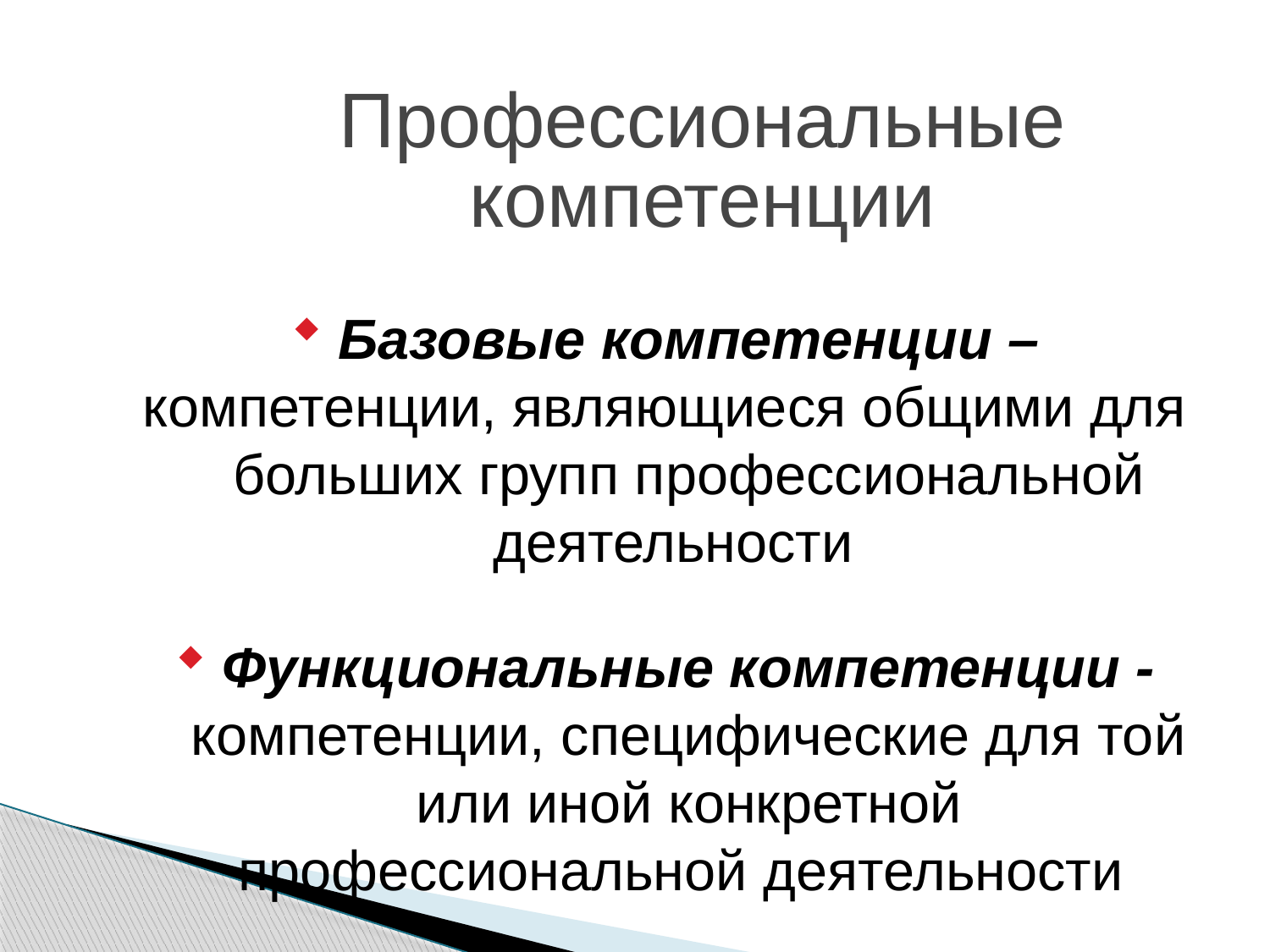

Профессиональные компетенции
Базовые компетенции –
компетенции, являющиеся общими для больших групп профессиональной деятельности
Функциональные компетенции - компетенции, специфические для той или иной конкретной профессиональной деятельности